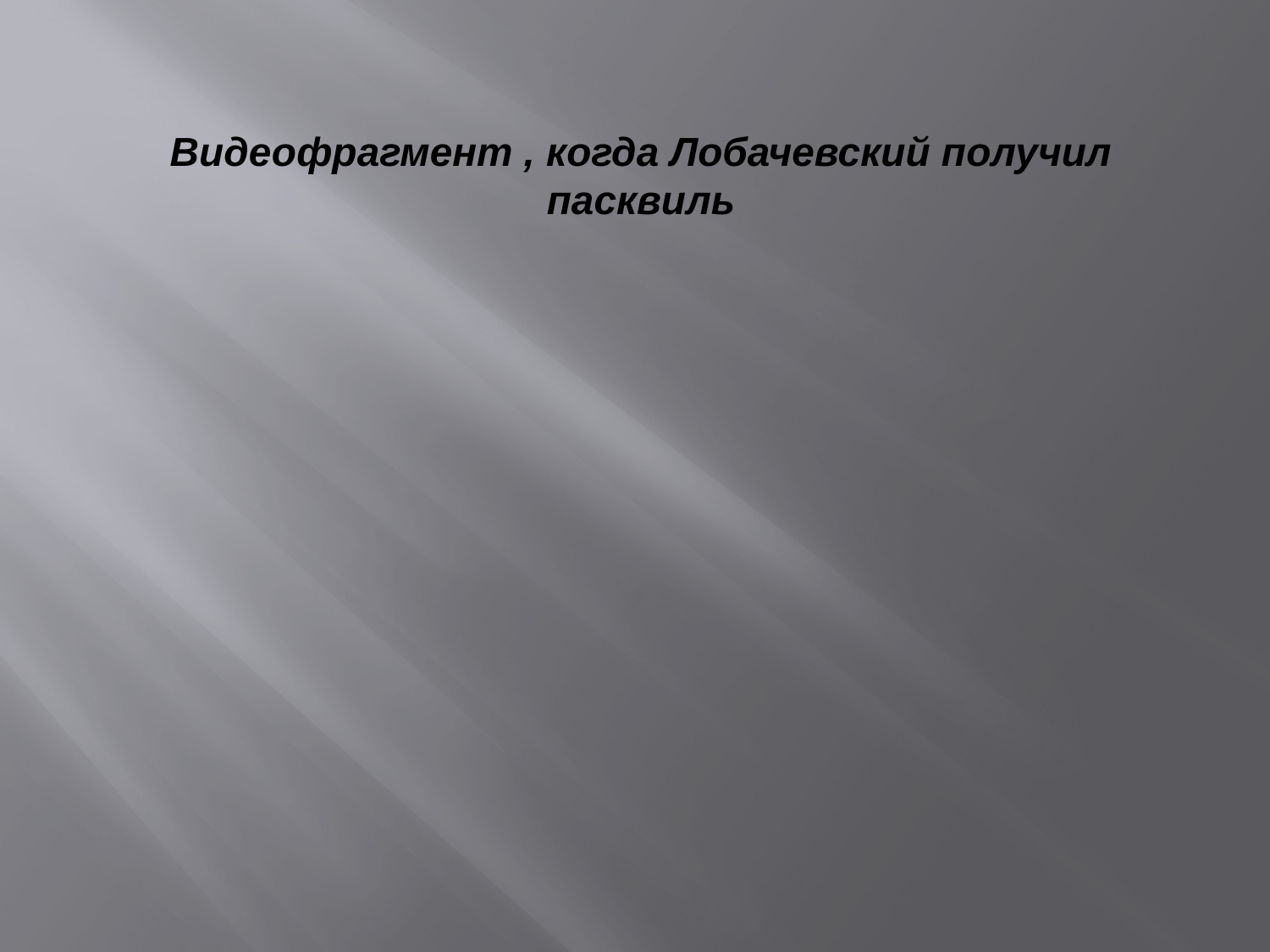

# Видеофрагмент , когда Лобачевский получил пасквиль